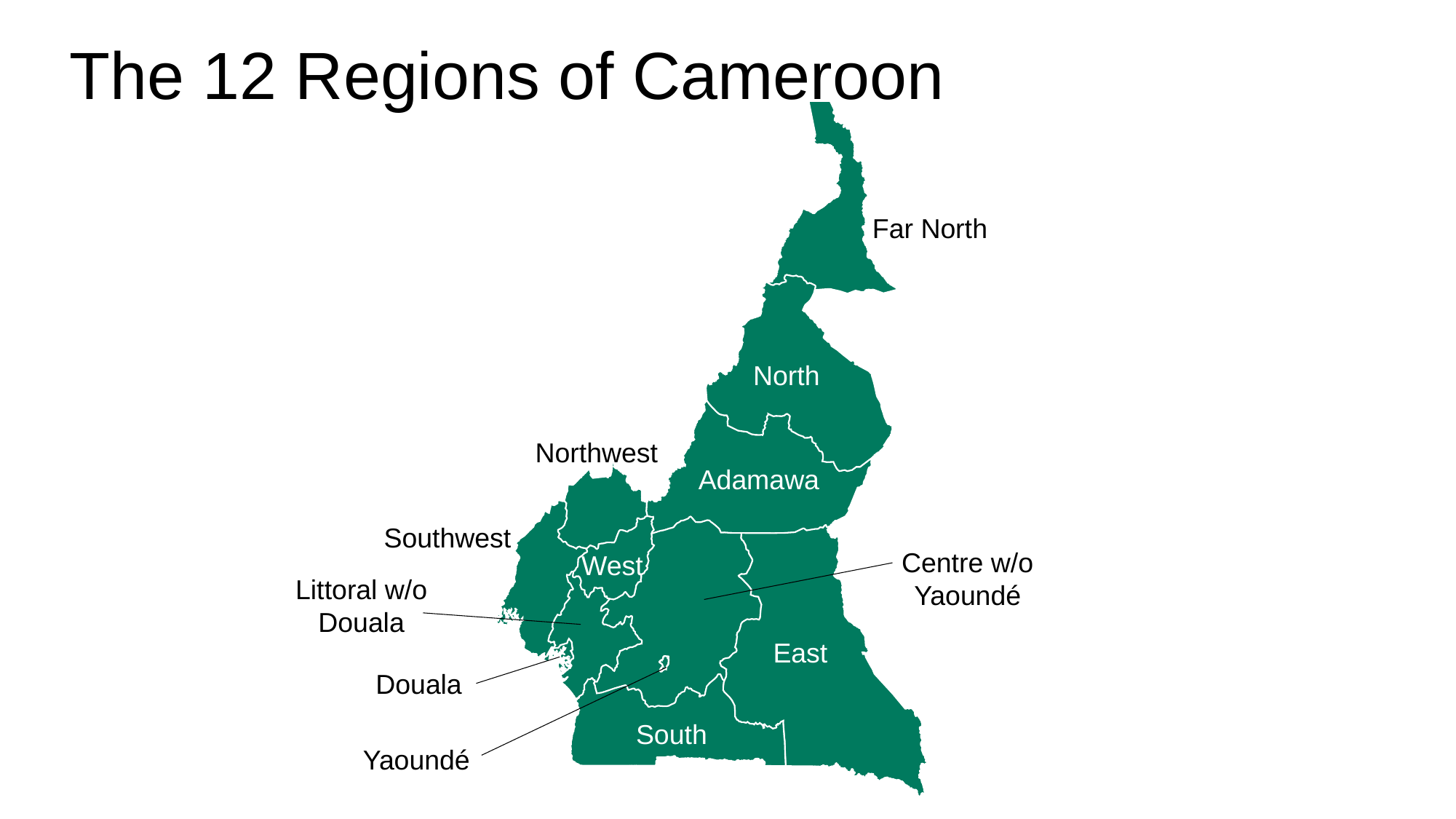

# The 12 Regions of Cameroon

Far North
North
Northwest
Adamawa
Southwest
Centre w/o Yaoundé
West
Littoral w/o Douala
East
Douala
South
Yaoundé